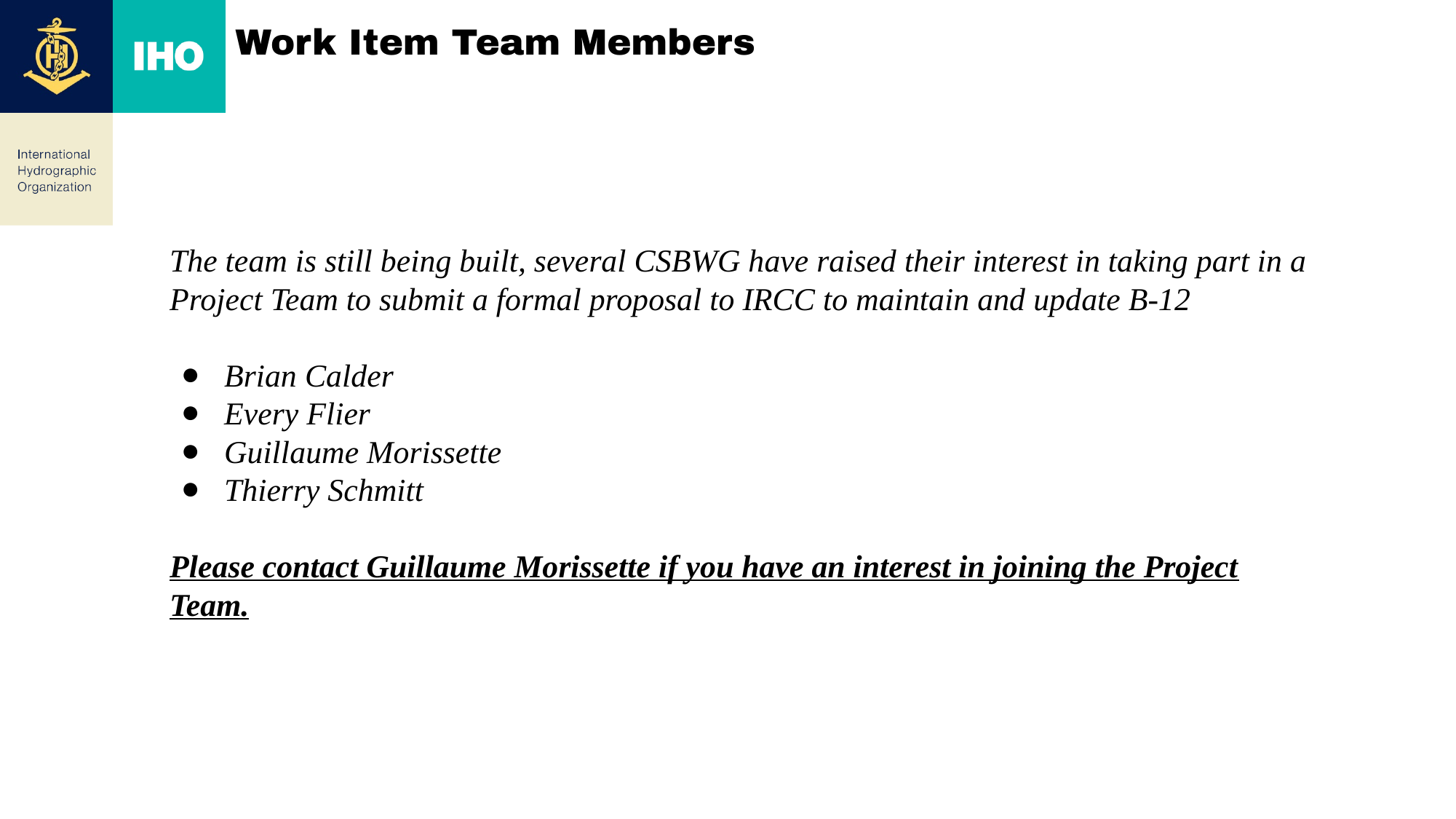

# Work Item Team Members
The team is still being built, several CSBWG have raised their interest in taking part in a Project Team to submit a formal proposal to IRCC to maintain and update B-12
Brian Calder
Every Flier
Guillaume Morissette
Thierry Schmitt

Please contact Guillaume Morissette if you have an interest in joining the Project Team.